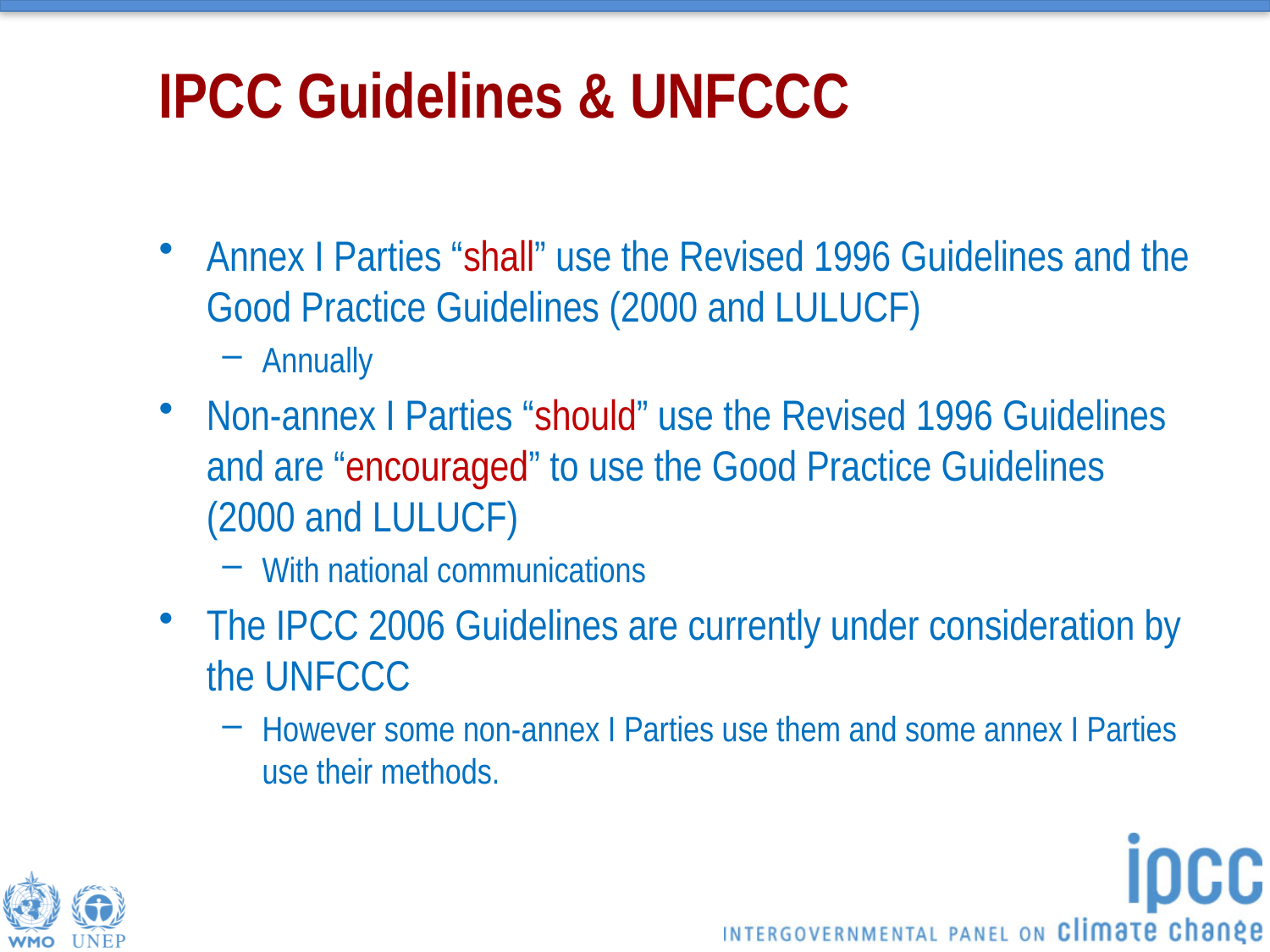

# IPCC Guidelines & UNFCCC
Annex I Parties “shall” use the Revised 1996 Guidelines and the Good Practice Guidelines (2000 and LULUCF)
Annually
Non-annex I Parties “should” use the Revised 1996 Guidelines and are “encouraged” to use the Good Practice Guidelines (2000 and LULUCF)
With national communications
The IPCC 2006 Guidelines are currently under consideration by the UNFCCC
However some non-annex I Parties use them and some annex I Parties use their methods.